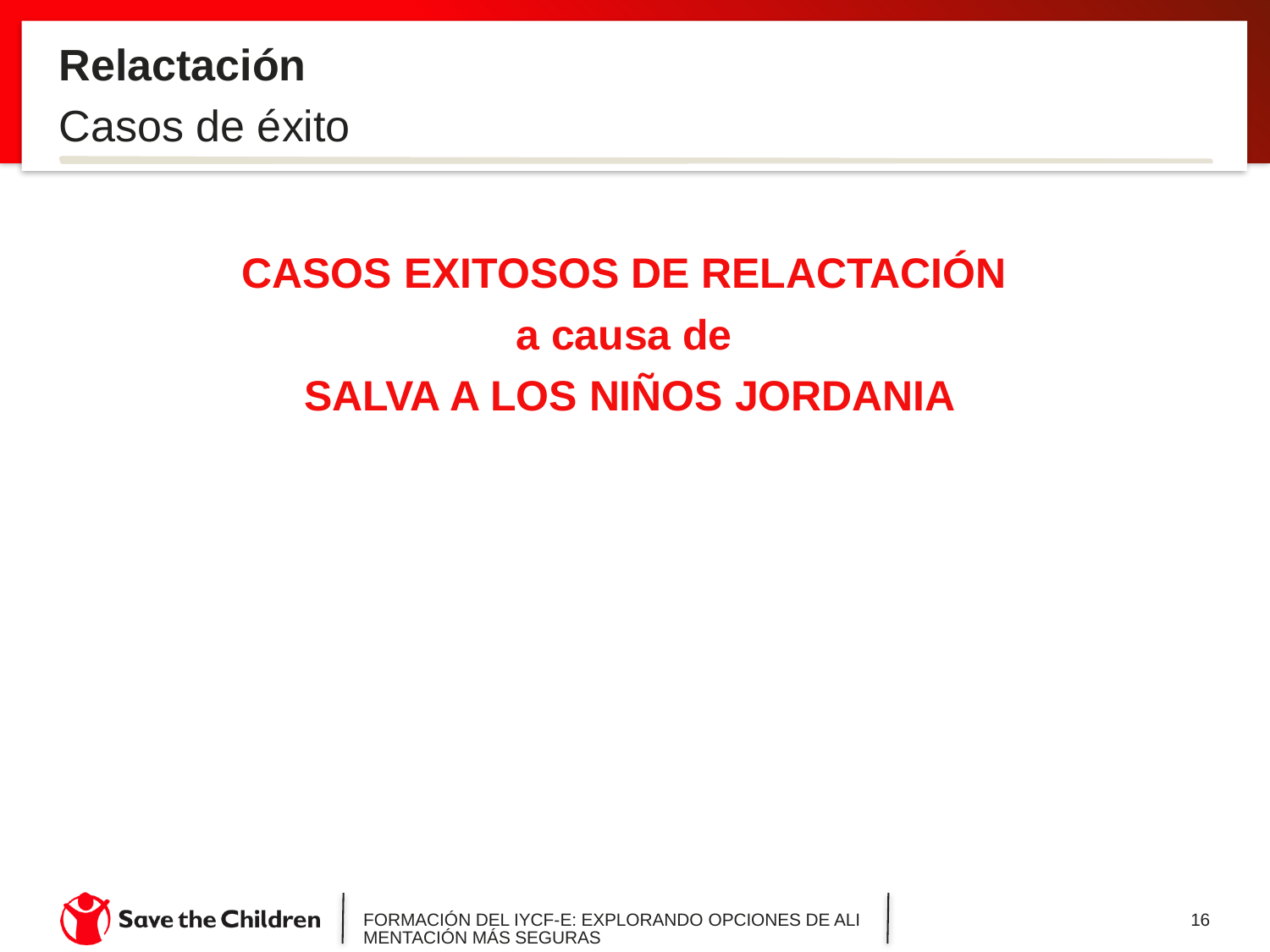

# Relactación
Casos de éxito
CASOS EXITOSOS DE RELACTACIÓN
a causa de
SALVA A LOS NIÑOS JORDANIA
FORMACIÓN DEL IYCF-E: EXPLORANDO OPCIONES DE ALIMENTACIÓN MÁS SEGURAS
16